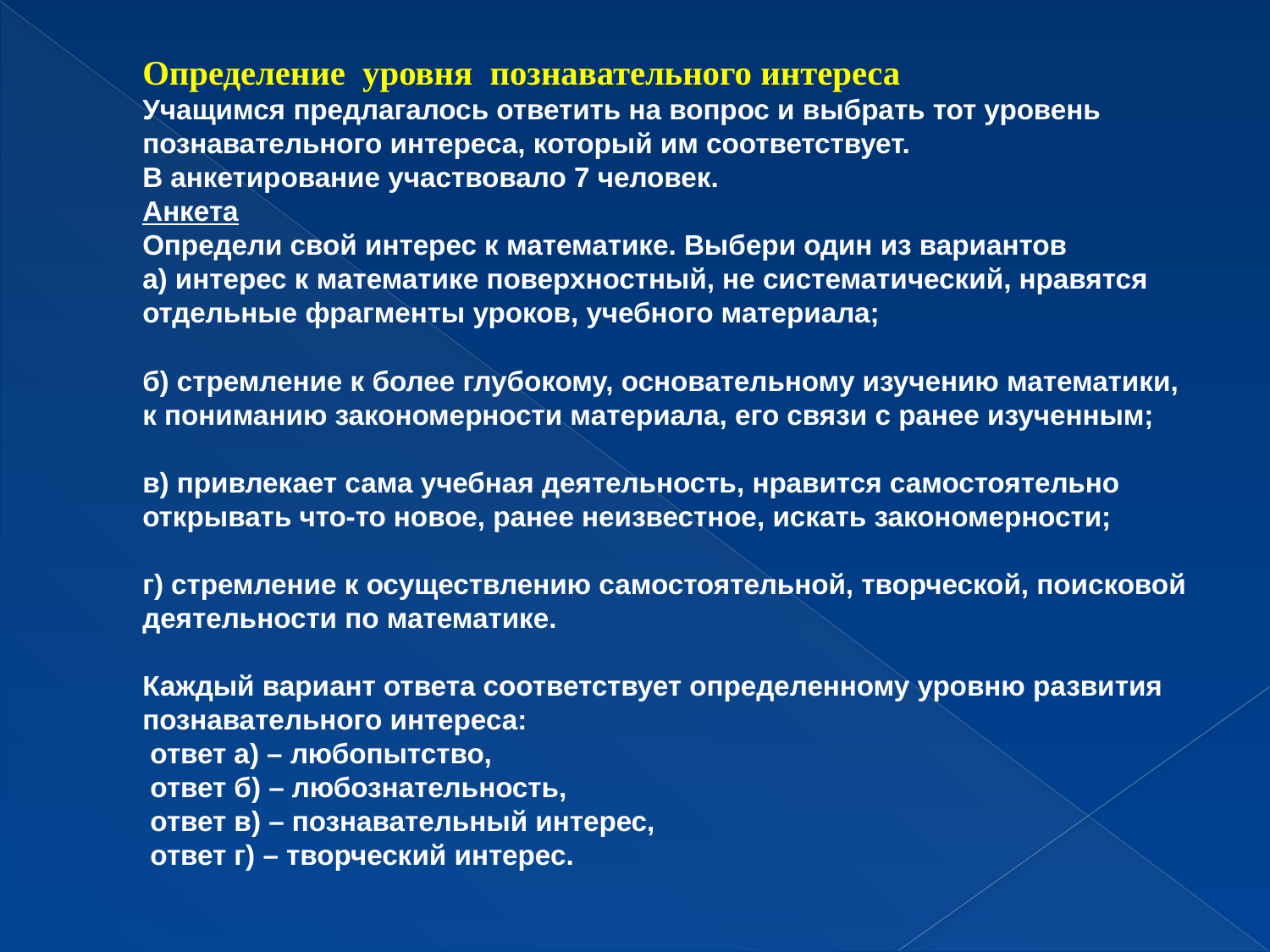

# Определение  уровня  познавательного интереса Учащимся предлагалось ответить на вопрос и выбрать тот уровень познавательного интереса, который им соответствует. В анкетирование участвовало 7 человек. Анкета Определи свой интерес к математике. Выбери один из вариантов а) интерес к математике поверхностный, не систематический, нравятся отдельные фрагменты уроков, учебного материала; б) стремление к более глубокому, основательному изучению математики, к пониманию закономерности материала, его связи с ранее изученным; в) привлекает сама учебная деятельность, нравится самостоятельно открывать что-то новое, ранее неизвестное, искать закономерности; г) стремление к осуществлению самостоятельной, творческой, поисковой деятельности по математике. Каждый вариант ответа соответствует определенному уровню развития познавательного интереса: ответ а) – любопытство, ответ б) – любознательность, ответ в) – познавательный интерес, ответ г) – творческий интерес.